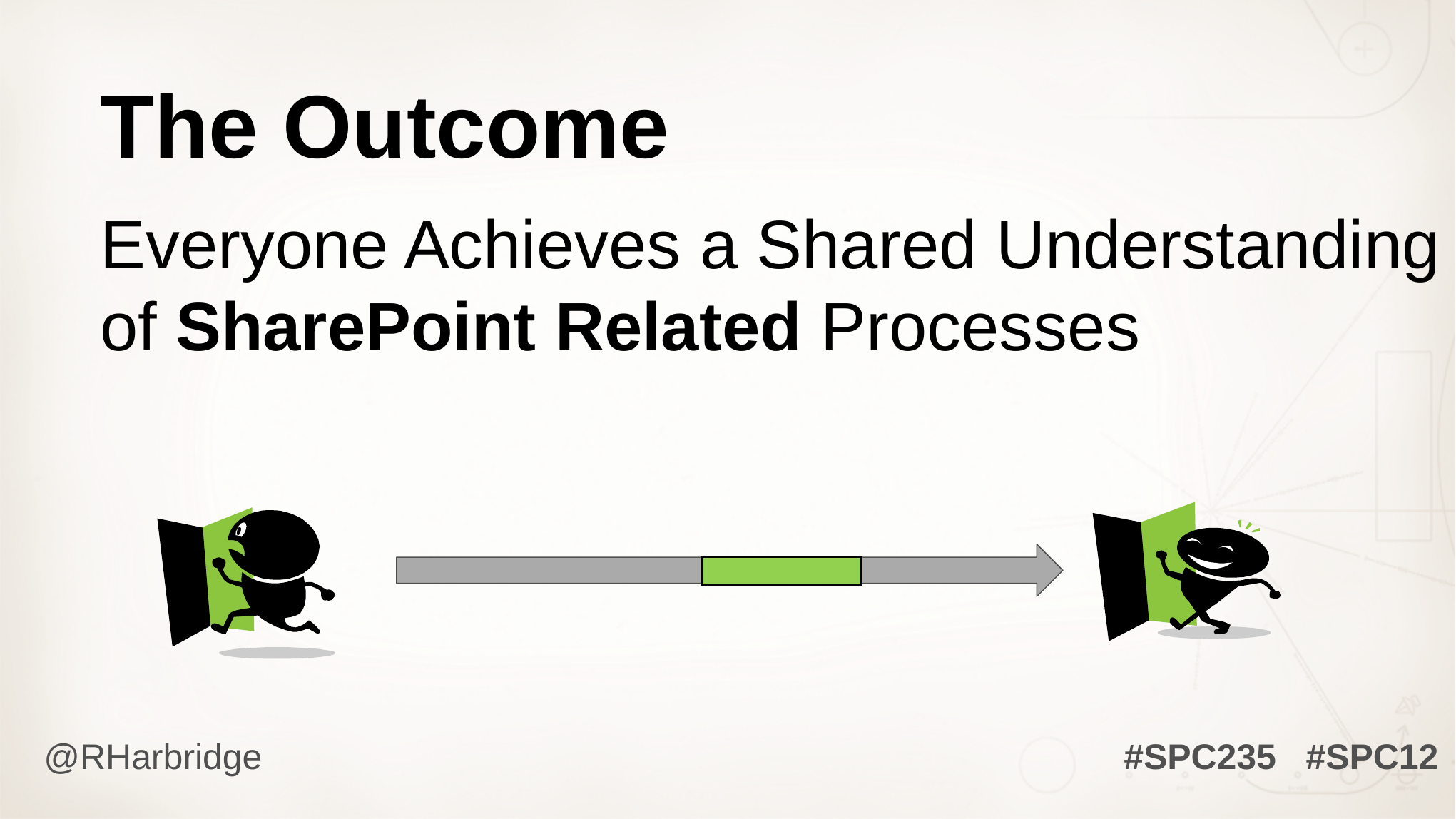

The Outcome
Everyone Achieves a Shared Understanding of SharePoint Related Processes